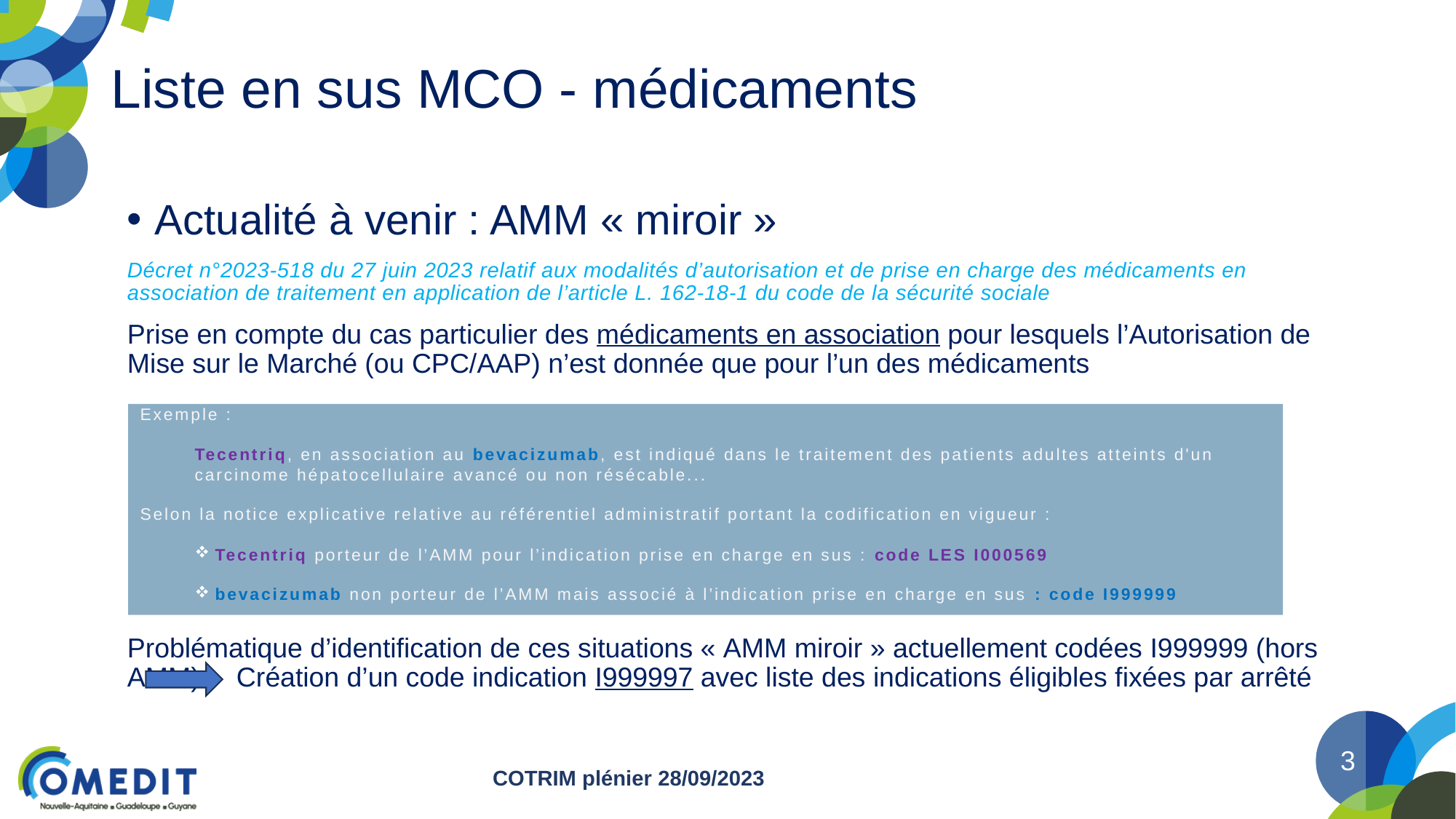

# Liste en sus MCO - médicaments
Actualité à venir : AMM « miroir »
Décret n°2023-518 du 27 juin 2023 relatif aux modalités d’autorisation et de prise en charge des médicaments en association de traitement en application de l’article L. 162-18-1 du code de la sécurité sociale
Prise en compte du cas particulier des médicaments en association pour lesquels l’Autorisation de Mise sur le Marché (ou CPC/AAP) n’est donnée que pour l’un des médicaments

Problématique d’identification de ces situations « AMM miroir » actuellement codées I999999 (hors AMM) 	Création d’un code indication I999997 avec liste des indications éligibles fixées par arrêté

Exemple :

Tecentriq, en association au bevacizumab, est indiqué dans le traitement des patients adultes atteints d'un carcinome hépatocellulaire avancé ou non résécable...

Selon la notice explicative relative au référentiel administratif portant la codification en vigueur :

Tecentriq porteur de l’AMM pour l’indication prise en charge en sus : code LES I000569

bevacizumab non porteur de l’AMM mais associé à l’indication prise en charge en sus : code I999999